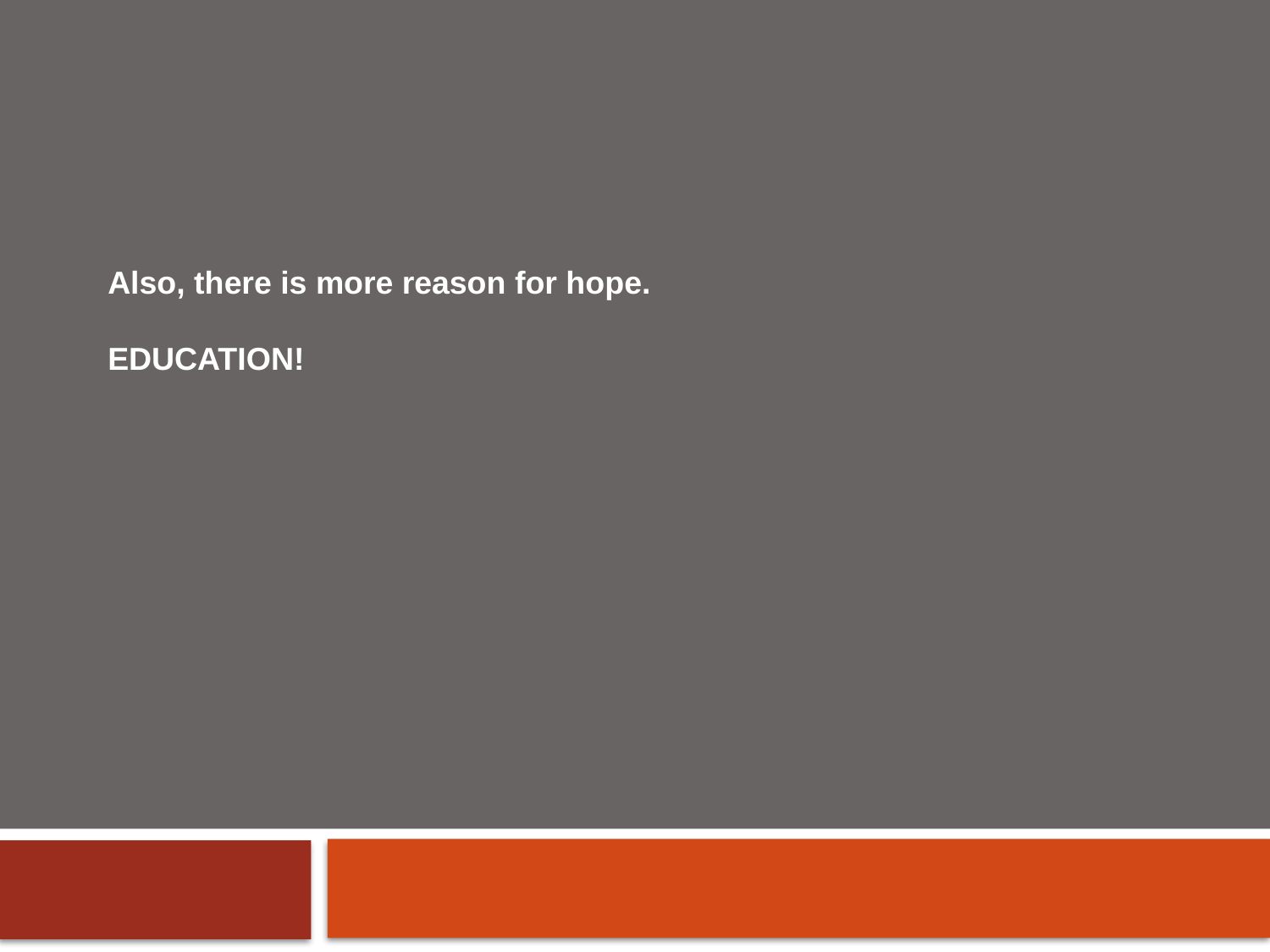

Also, there is more reason for hope.

EDUCATION!